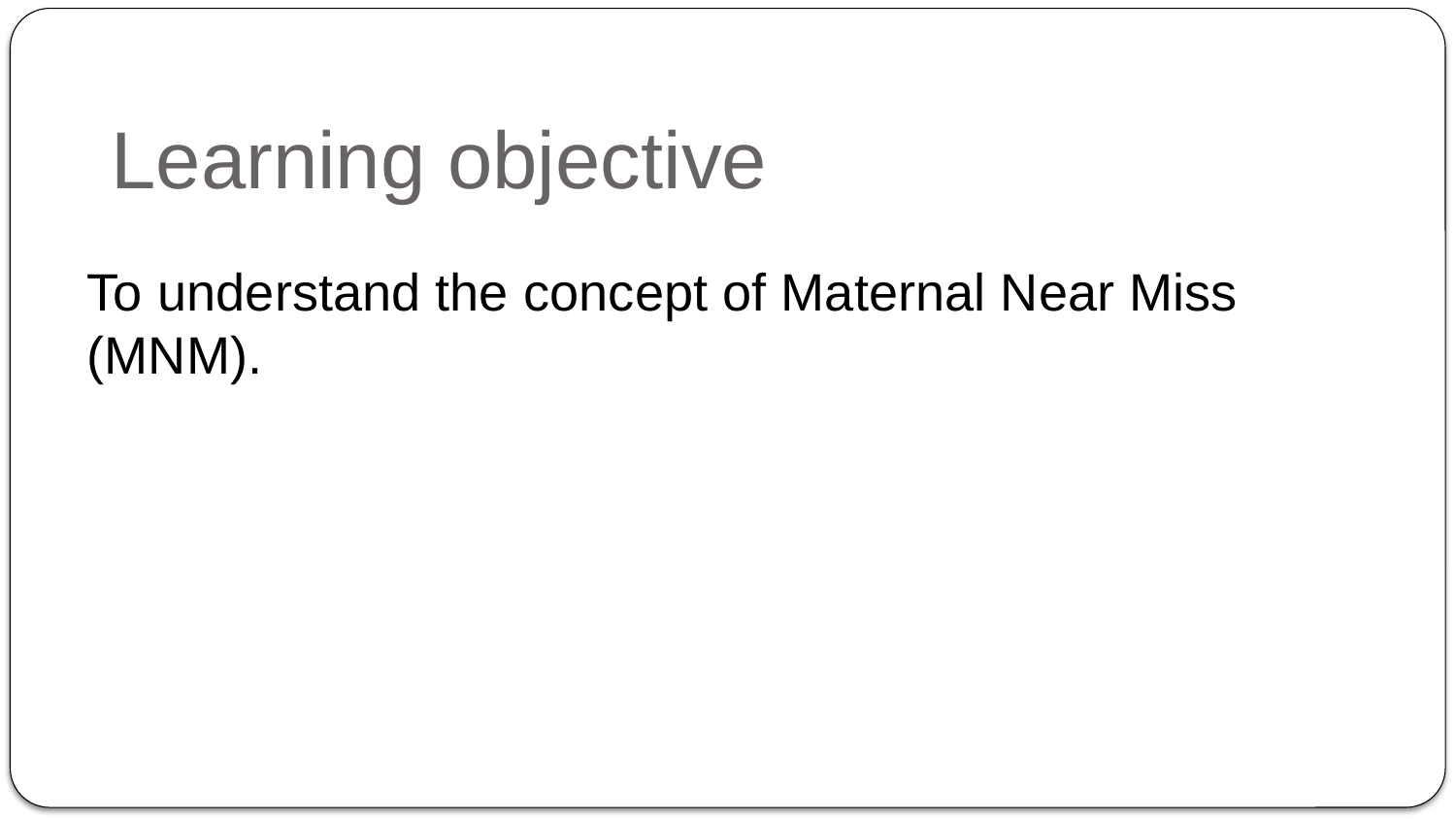

# Learning objective
To understand the concept of Maternal Near Miss (MNM).